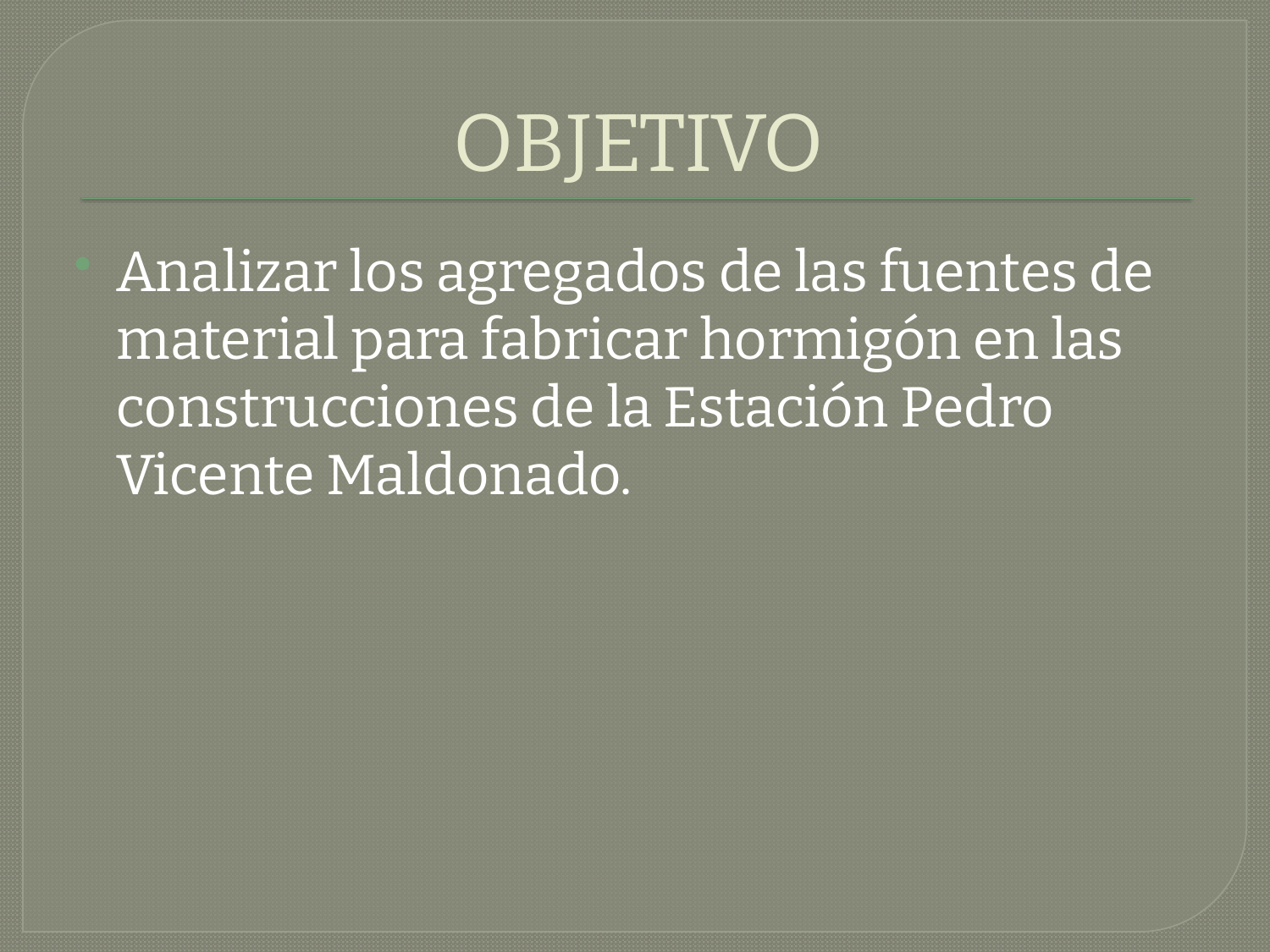

# OBJETIVO
Analizar los agregados de las fuentes de material para fabricar hormigón en las construcciones de la Estación Pedro Vicente Maldonado.